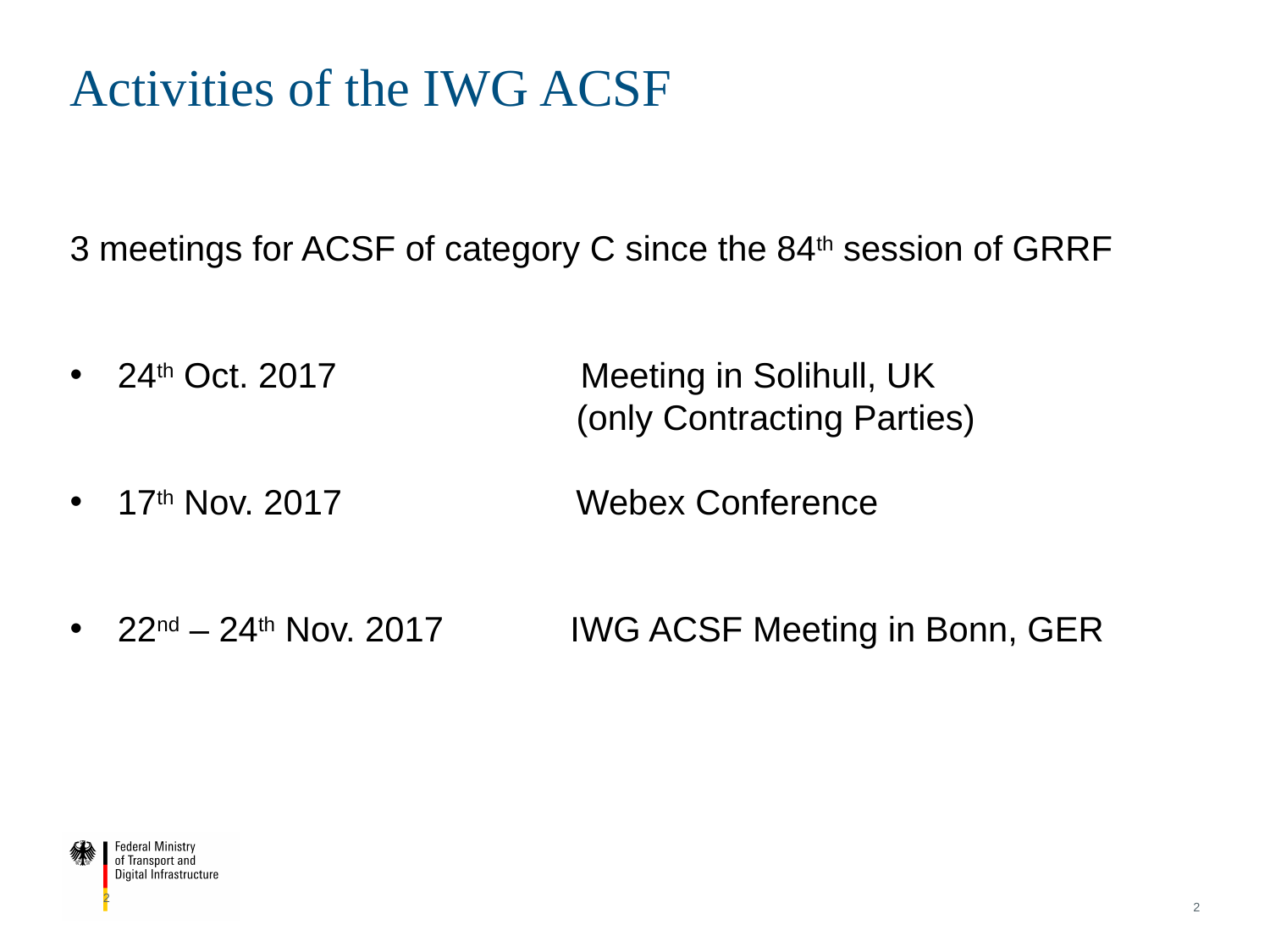

# Activities of the IWG ACSF
3 meetings for ACSF of category C since the 84th session of GRRF

24th Oct. 2017                         Meeting in Solihull, UK
                                                    (only Contracting Parties)

17th Nov. 2017                        Webex Conference

22nd – 24th Nov. 2017             IWG ACSF Meeting in Bonn, GER
2
2